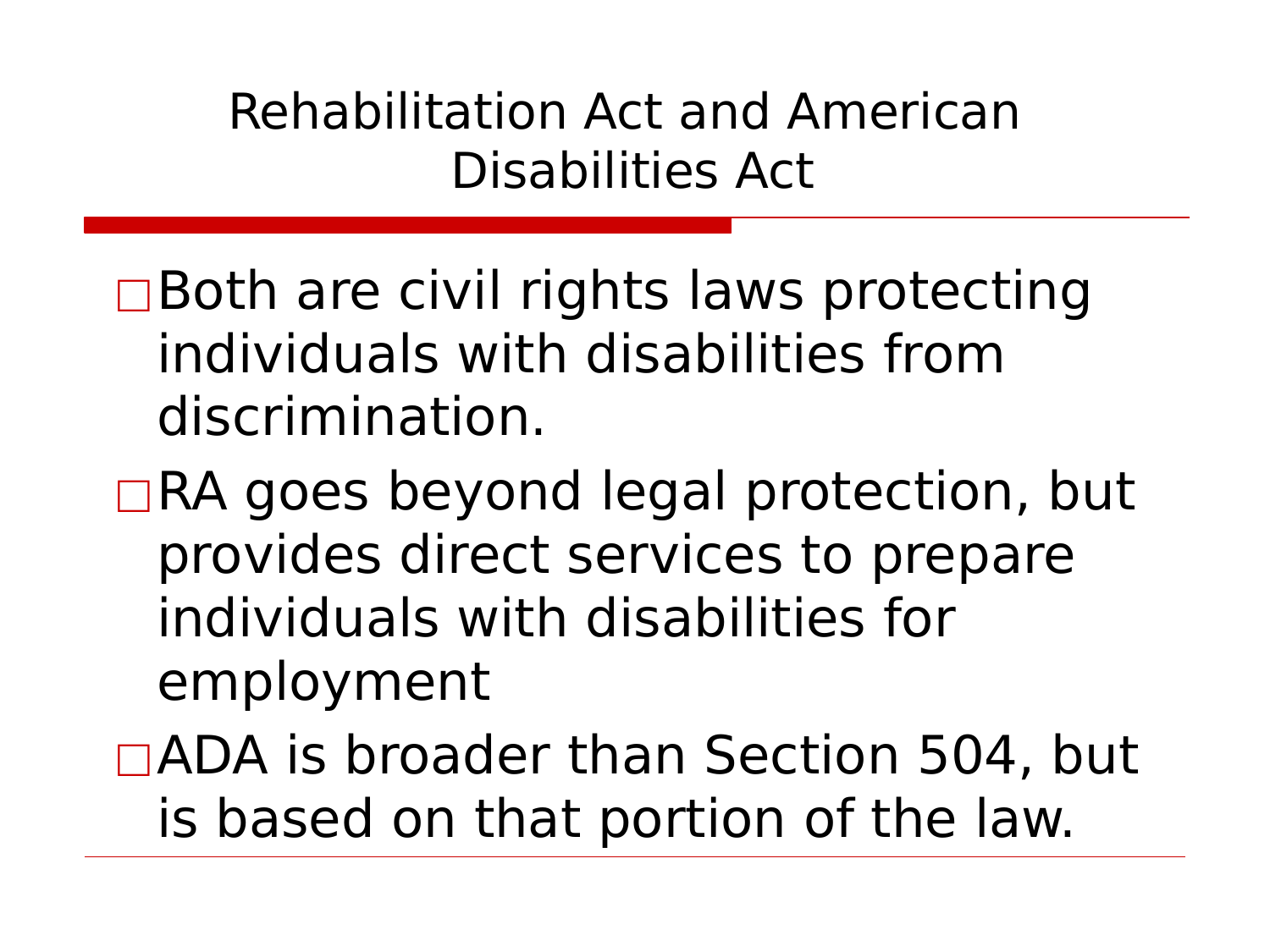

# Rehabilitation Act and American Disabilities Act
Both are civil rights laws protecting individuals with disabilities from discrimination.
RA goes beyond legal protection, but provides direct services to prepare individuals with disabilities for employment
ADA is broader than Section 504, but is based on that portion of the law.